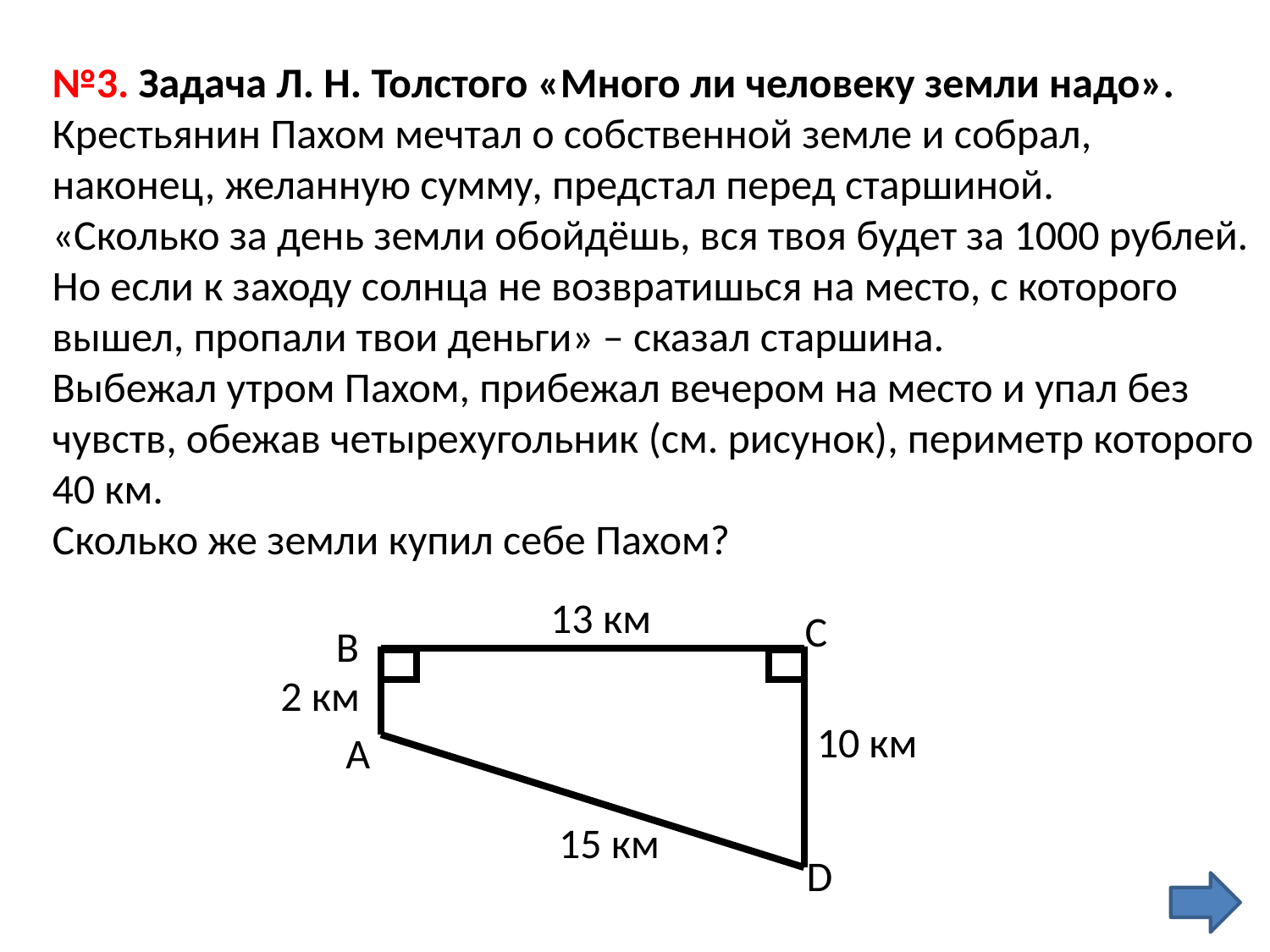

№3. Задача Л. Н. Толстого «Много ли человеку земли надо».
Крестьянин Пахом мечтал о собственной земле и собрал, наконец, желанную сумму, предстал перед старшиной.
«Сколько за день земли обойдёшь, вся твоя будет за 1000 рублей. Но если к заходу солнца не возвратишься на место, с которого вышел, пропали твои деньги» – сказал старшина.
Выбежал утром Пахом, прибежал вечером на место и упал без чувств, обежав четырехугольник (см. рисунок), периметр которого 40 км.
Сколько же земли купил себе Пахом?

13 км
С
В

А
D
2 км
10 км
15 км